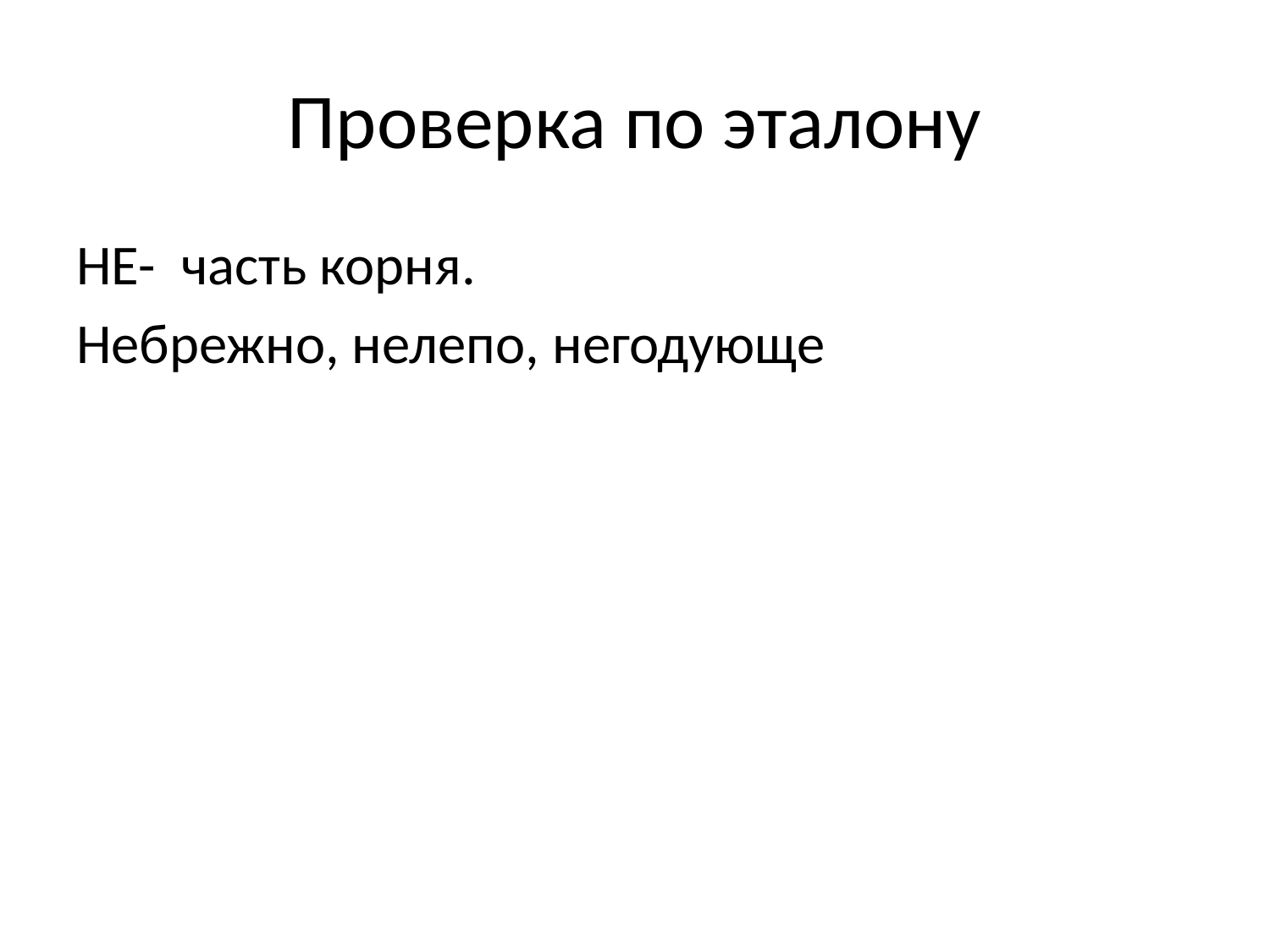

# Проверка по эталону
НЕ-  часть корня.
Небрежно, нелепо, негодующе